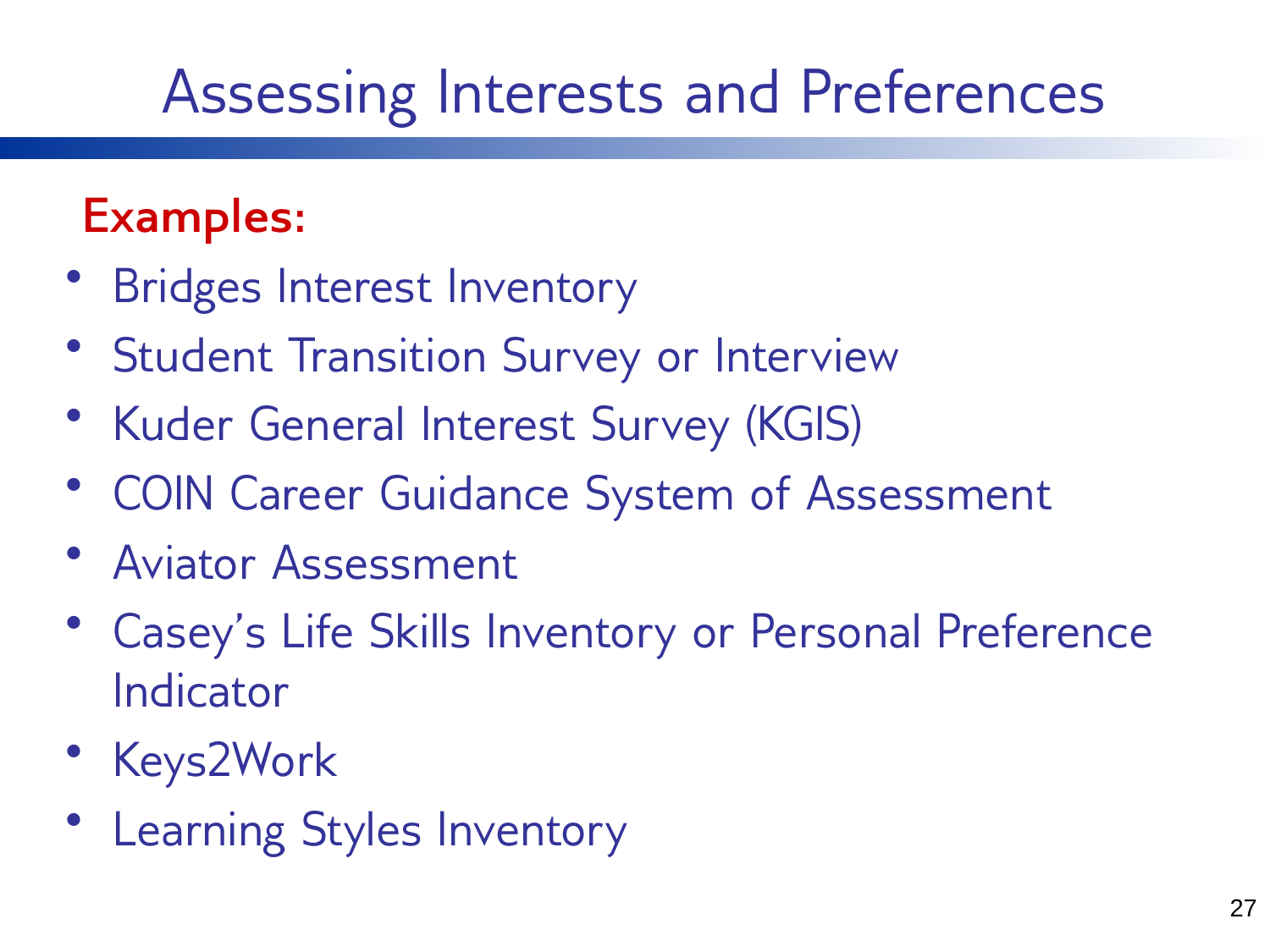

# Assessing Interests and Preferences
 Examples:
Bridges Interest Inventory
Student Transition Survey or Interview
Kuder General Interest Survey (KGIS)
COIN Career Guidance System of Assessment
Aviator Assessment
Casey’s Life Skills Inventory or Personal Preference Indicator
Keys2Work
Learning Styles Inventory

27